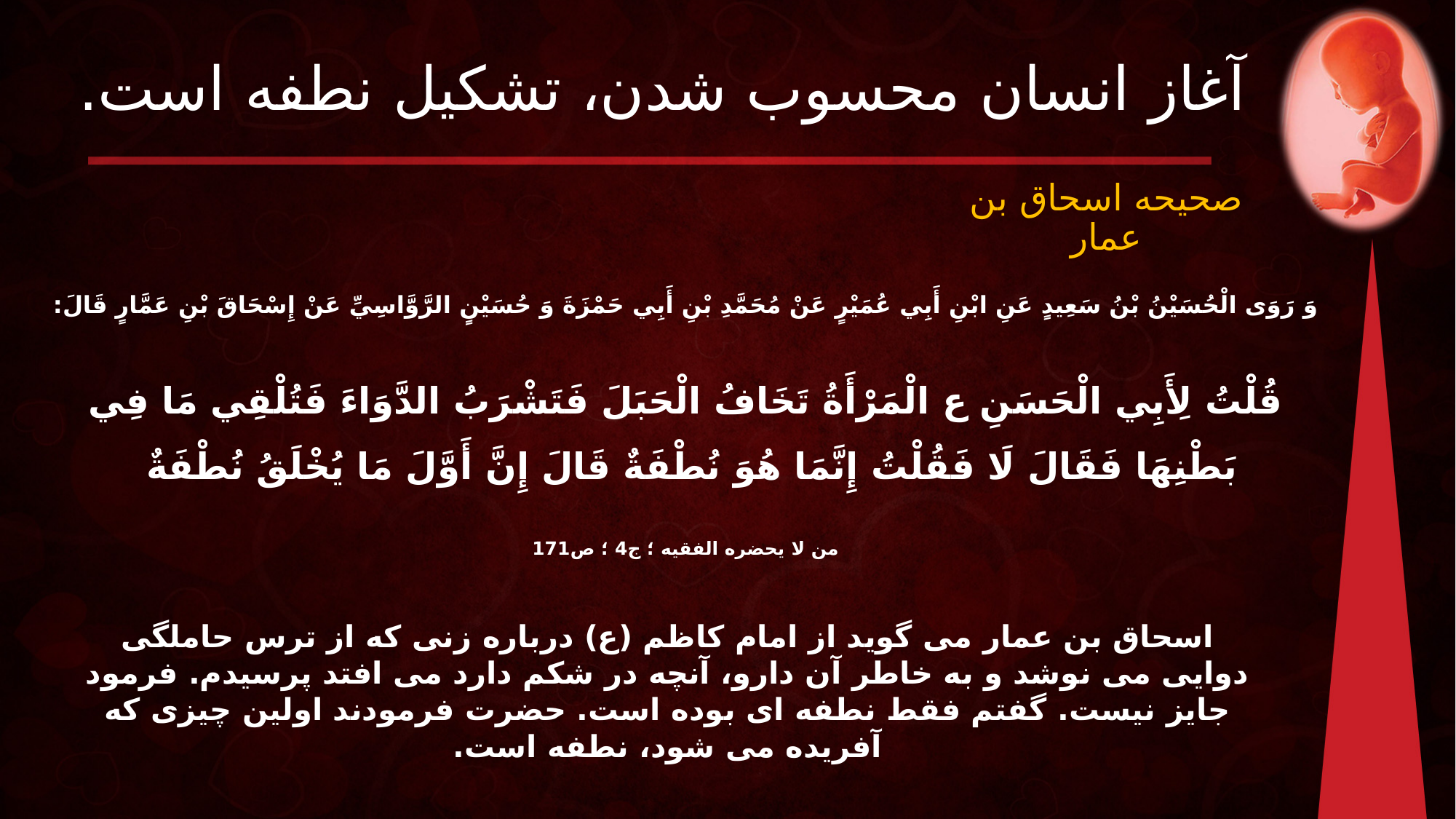

# آغاز انسان محسوب شدن، تشکیل نطفه است.
صحیحه اسحاق بن عمار
وَ رَوَى الْحُسَيْنُ بْنُ سَعِيدٍ عَنِ ابْنِ أَبِي عُمَيْرٍ عَنْ مُحَمَّدِ بْنِ أَبِي حَمْزَةَ وَ حُسَيْنٍ الرَّوَّاسِيِّ عَنْ إِسْحَاقَ بْنِ عَمَّارٍ قَالَ:

قُلْتُ لِأَبِي الْحَسَنِ ع الْمَرْأَةُ تَخَافُ الْحَبَلَ فَتَشْرَبُ الدَّوَاءَ فَتُلْقِي مَا فِي بَطْنِهَا فَقَالَ لَا فَقُلْتُ إِنَّمَا هُوَ نُطْفَةٌ قَالَ إِنَّ أَوَّلَ‏ مَا يُخْلَقُ‏ نُطْفَةٌ

من لا يحضره الفقيه ؛ ج‏4 ؛ ص171
اسحاق بن عمار می گوید از امام کاظم (ع) درباره زنی که از ترس حاملگی دوایی می نوشد و به خاطر آن دارو، آنچه در شکم دارد می افتد پرسیدم. فرمود جایز نیست. گفتم فقط نطفه ای بوده است. حضرت فرمودند اولین چیزی که آفریده می شود، نطفه است.